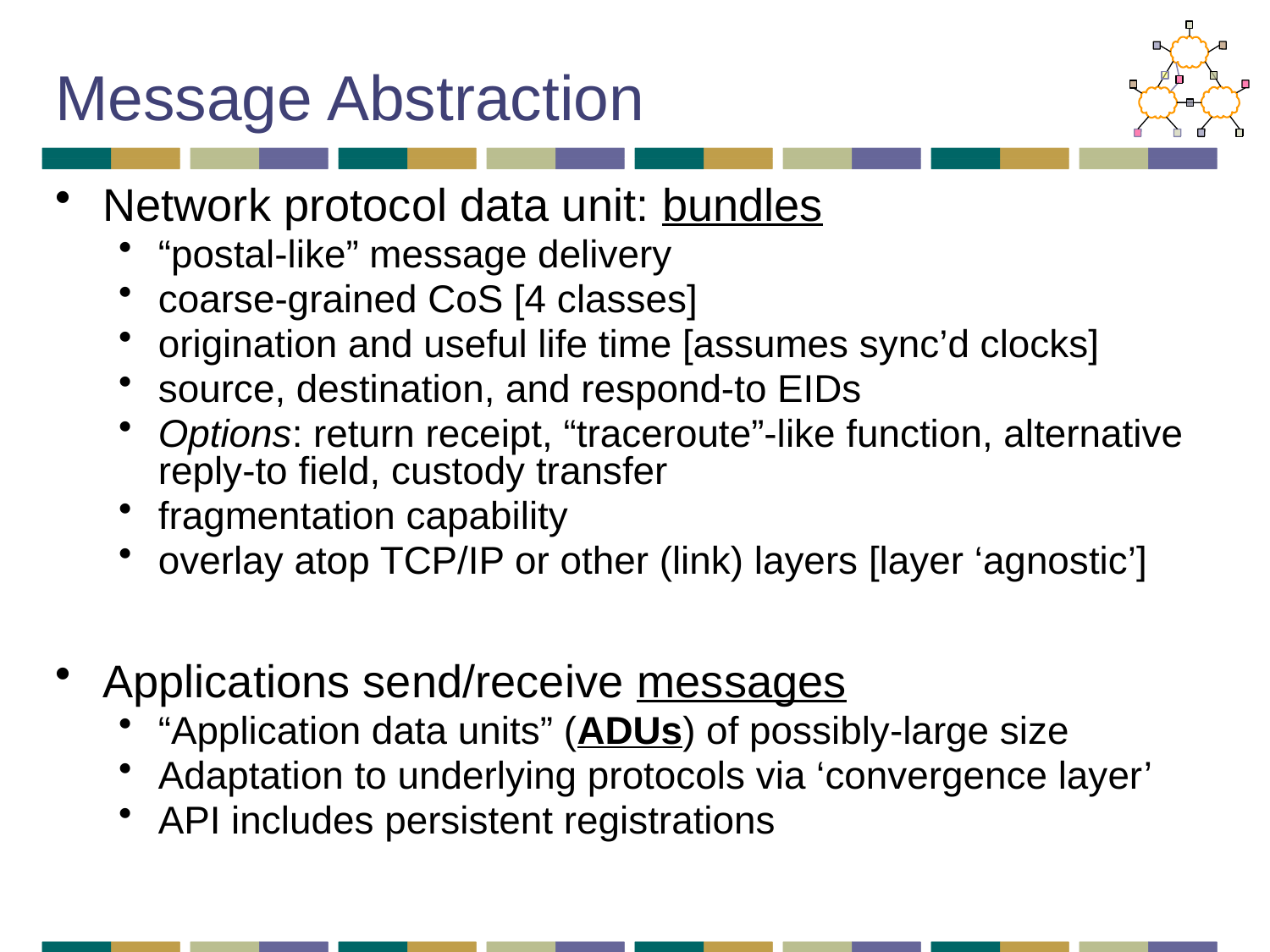

# Message Abstraction
Network protocol data unit: bundles
“postal-like” message delivery
coarse-grained CoS [4 classes]
origination and useful life time [assumes sync’d clocks]
source, destination, and respond-to EIDs
Options: return receipt, “traceroute”-like function, alternative reply-to field, custody transfer
fragmentation capability
overlay atop TCP/IP or other (link) layers [layer ‘agnostic’]

Applications send/receive messages
“Application data units” (ADUs) of possibly-large size
Adaptation to underlying protocols via ‘convergence layer’
API includes persistent registrations